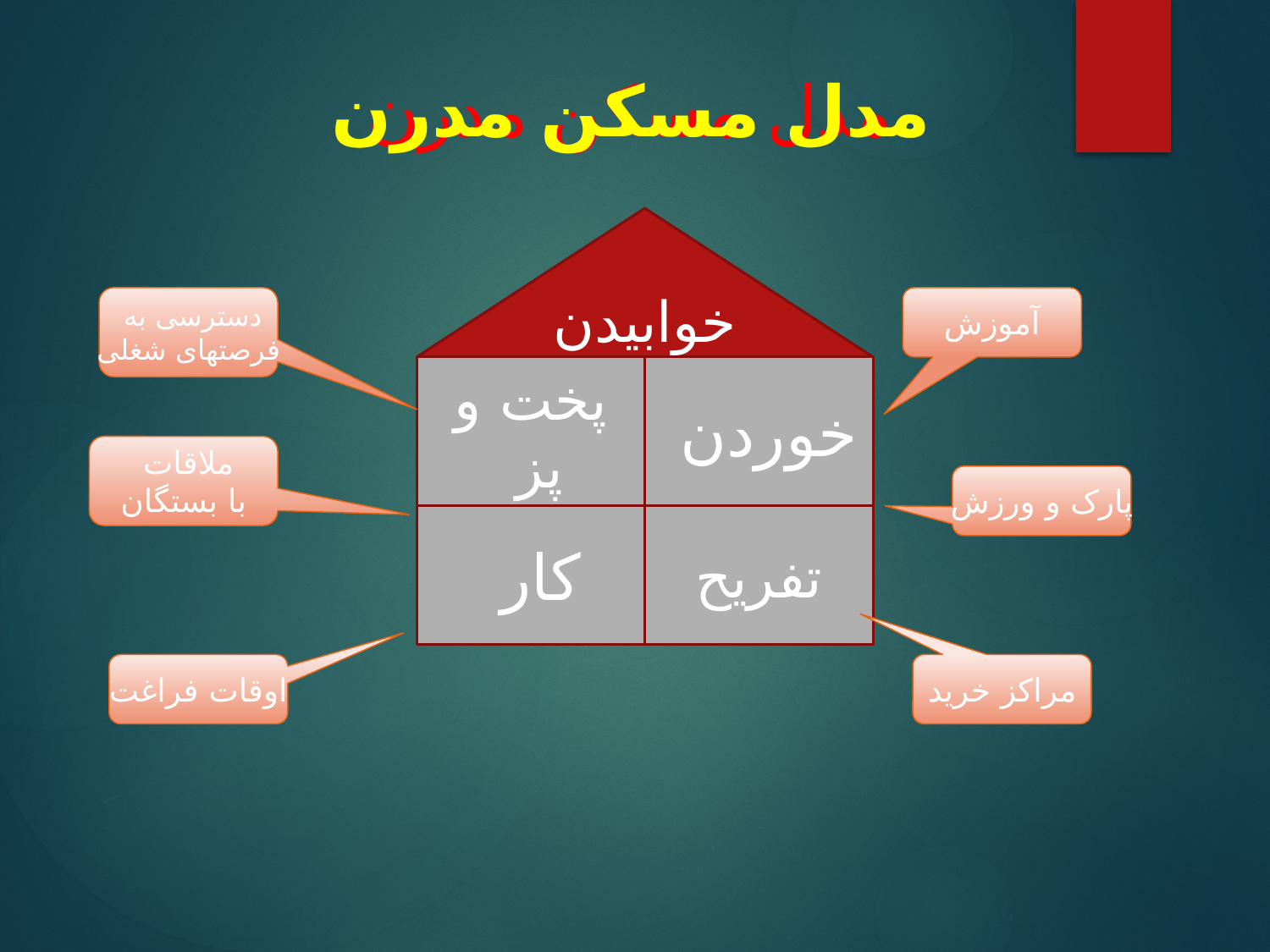

مدل مسکن مدرن
مدل مسکن مدرن
خوابیدن
آموزش
دسترسی به
فرصتهای شغلی
پخت و پز
خوردن
ملاقات
با بستگان
پارک و ورزش
کار
تفریح
اوقات فراغت
مراکز خرید